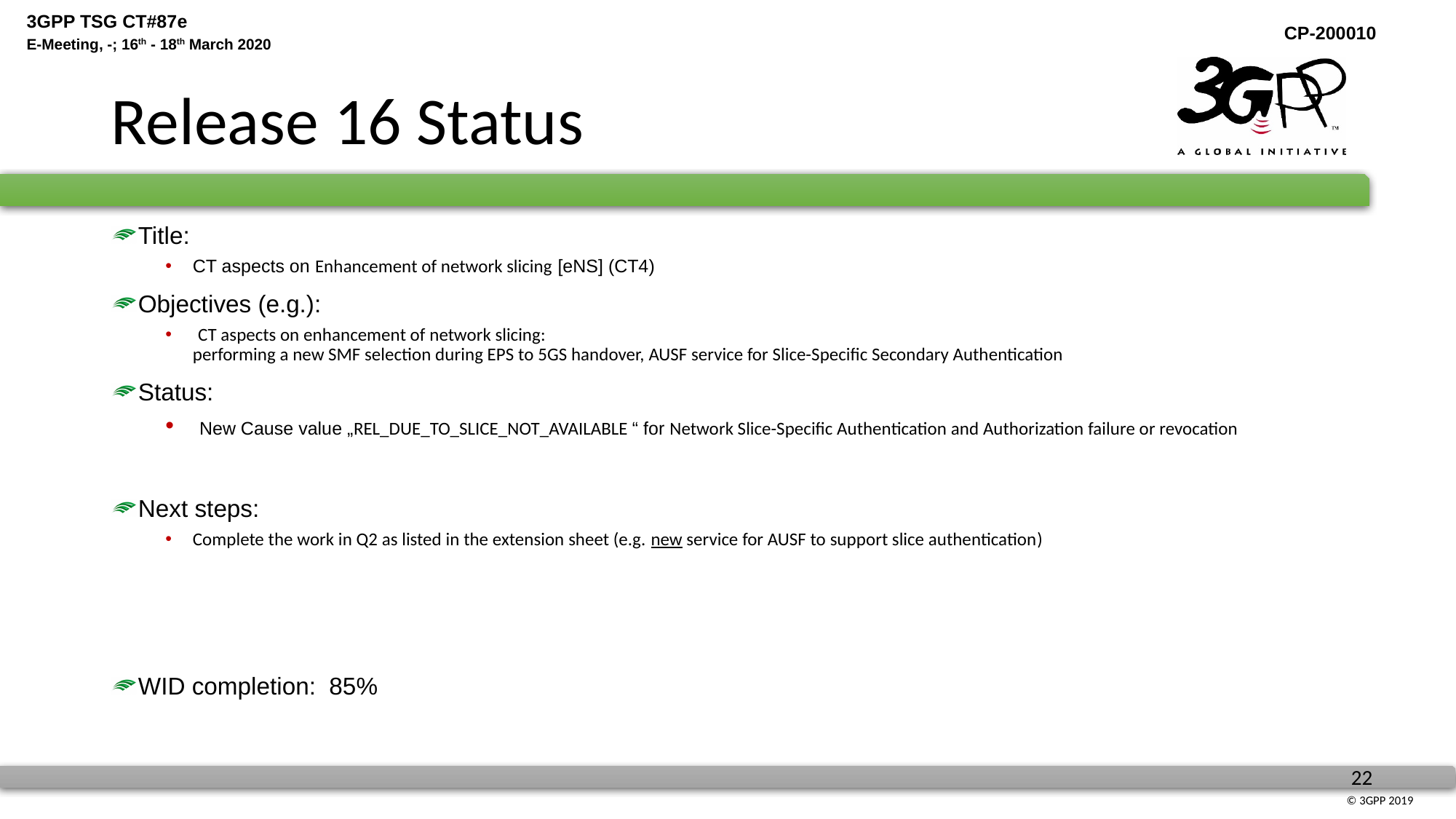

# Release 16 Status
Title:
CT aspects on Enhancement of network slicing [eNS] (CT4)
Objectives (e.g.):
 CT aspects on enhancement of network slicing:
performing a new SMF selection during EPS to 5GS handover, AUSF service for Slice-Specific Secondary Authentication
Status:
 New Cause value „REL_DUE_TO_SLICE_NOT_AVAILABLE “ for Network Slice-Specific Authentication and Authorization failure or revocation

Next steps:
Complete the work in Q2 as listed in the extension sheet (e.g. new service for AUSF to support slice authentication)

WID completion:  85%